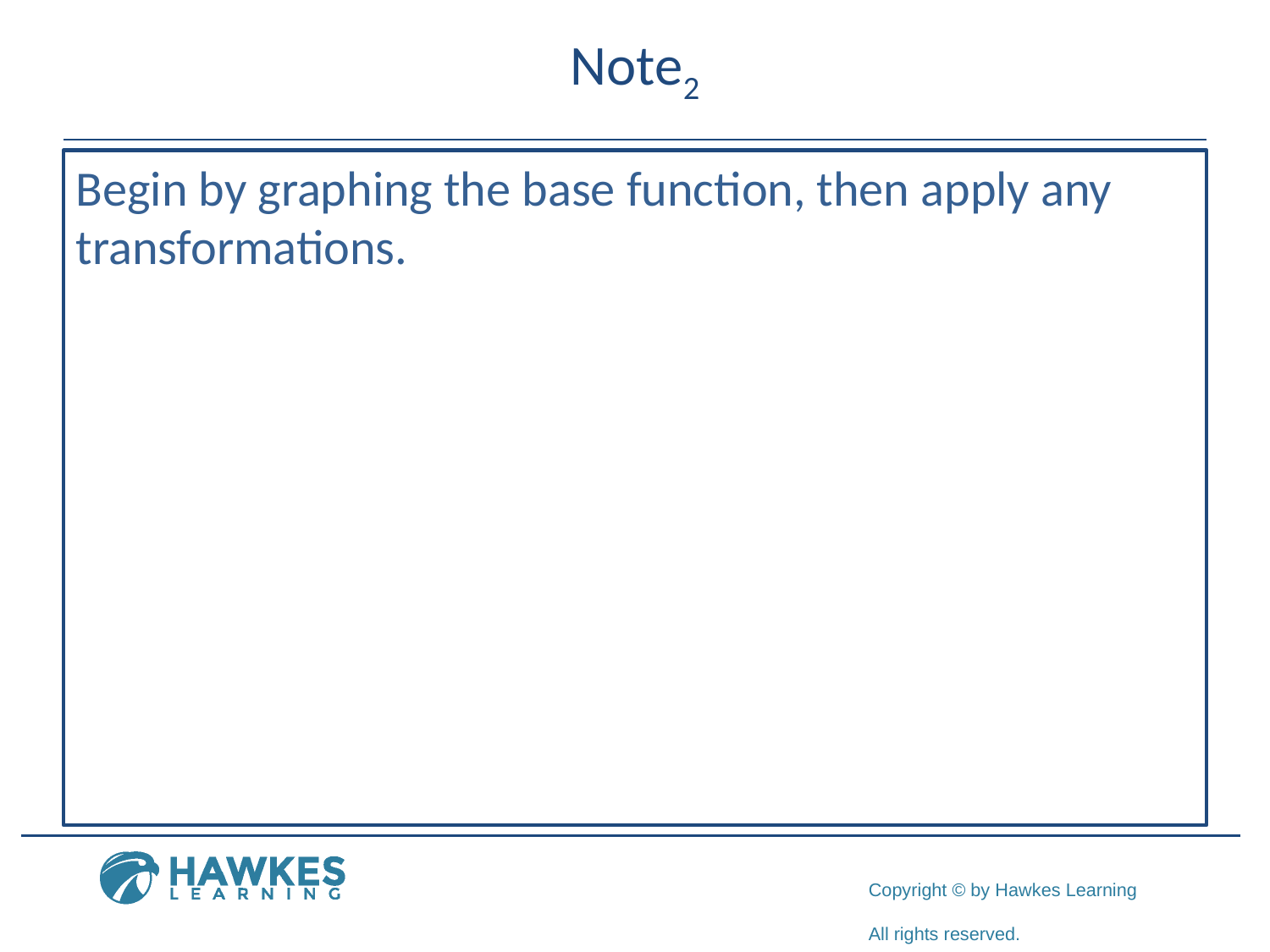

# Note2
Begin by graphing the base function, then apply any transformations.